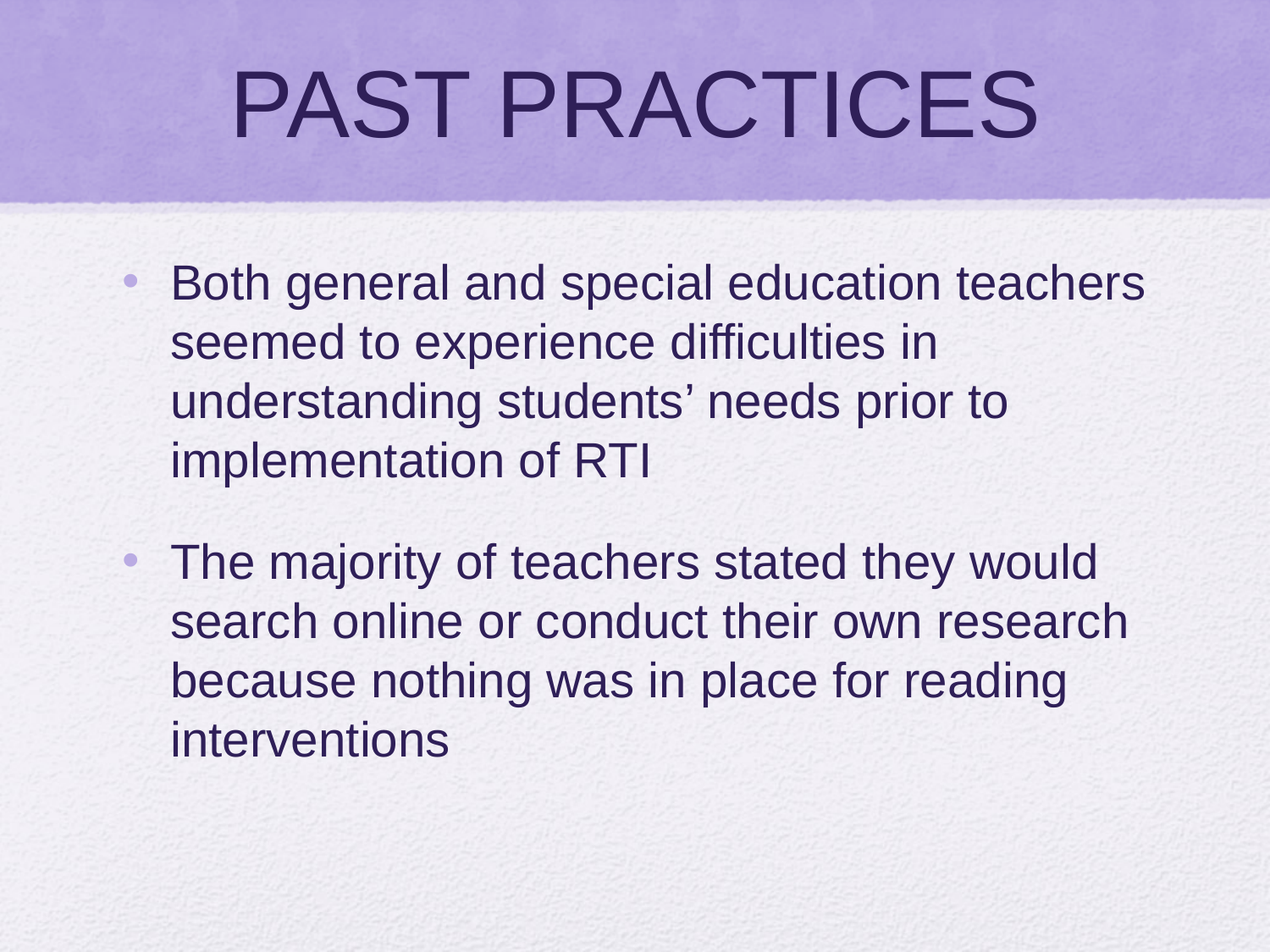

# PAST PRACTICES
Both general and special education teachers seemed to experience difficulties in understanding students’ needs prior to implementation of RTI
The majority of teachers stated they would search online or conduct their own research because nothing was in place for reading interventions